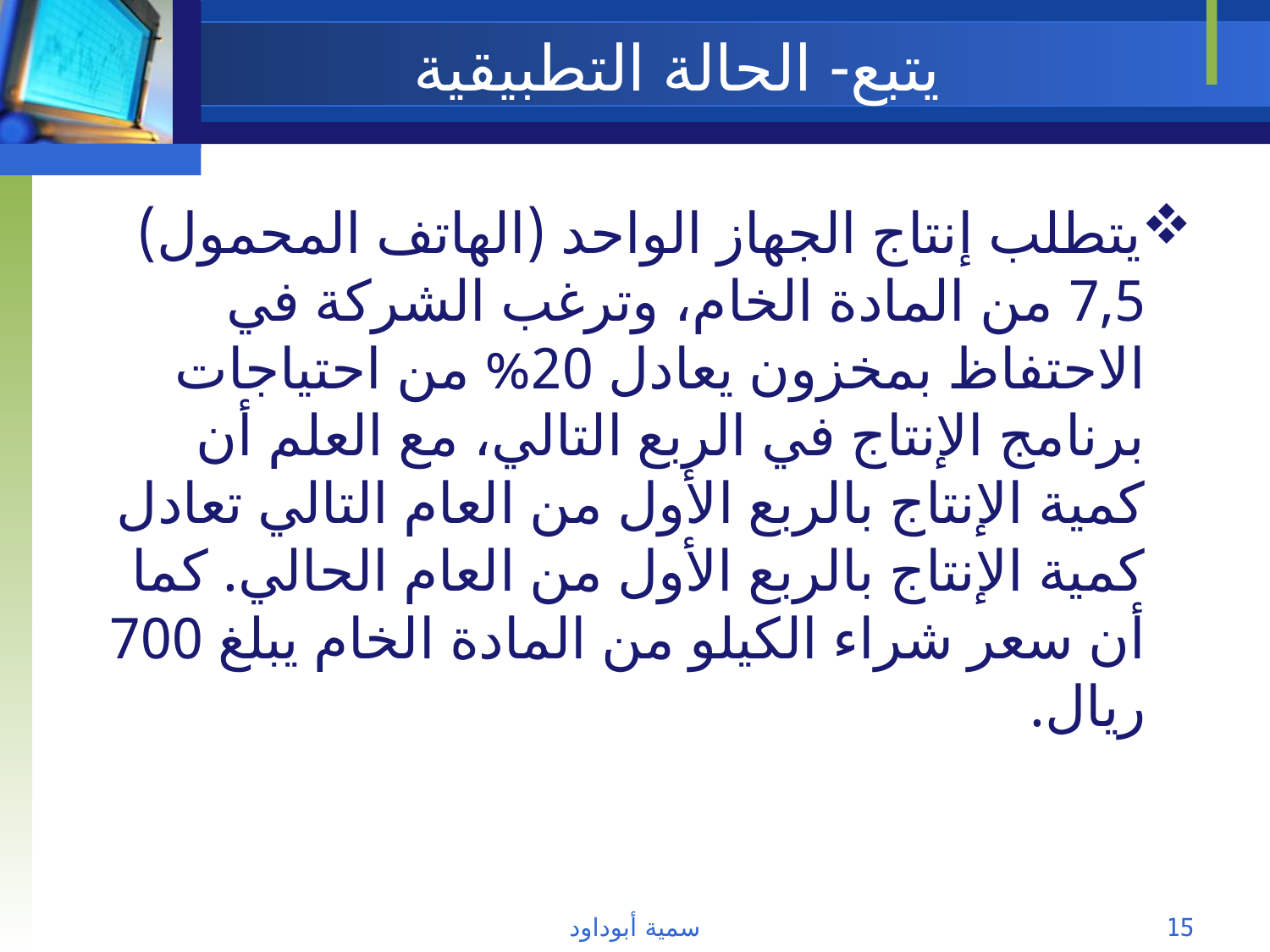

# يتبع- الحالة التطبيقية
يتطلب إنتاج الجهاز الواحد (الهاتف المحمول) 7,5 من المادة الخام، وترغب الشركة في الاحتفاظ بمخزون يعادل 20% من احتياجات برنامج الإنتاج في الربع التالي، مع العلم أن كمية الإنتاج بالربع الأول من العام التالي تعادل كمية الإنتاج بالربع الأول من العام الحالي. كما أن سعر شراء الكيلو من المادة الخام يبلغ 700 ريال.
سمية أبوداود
15